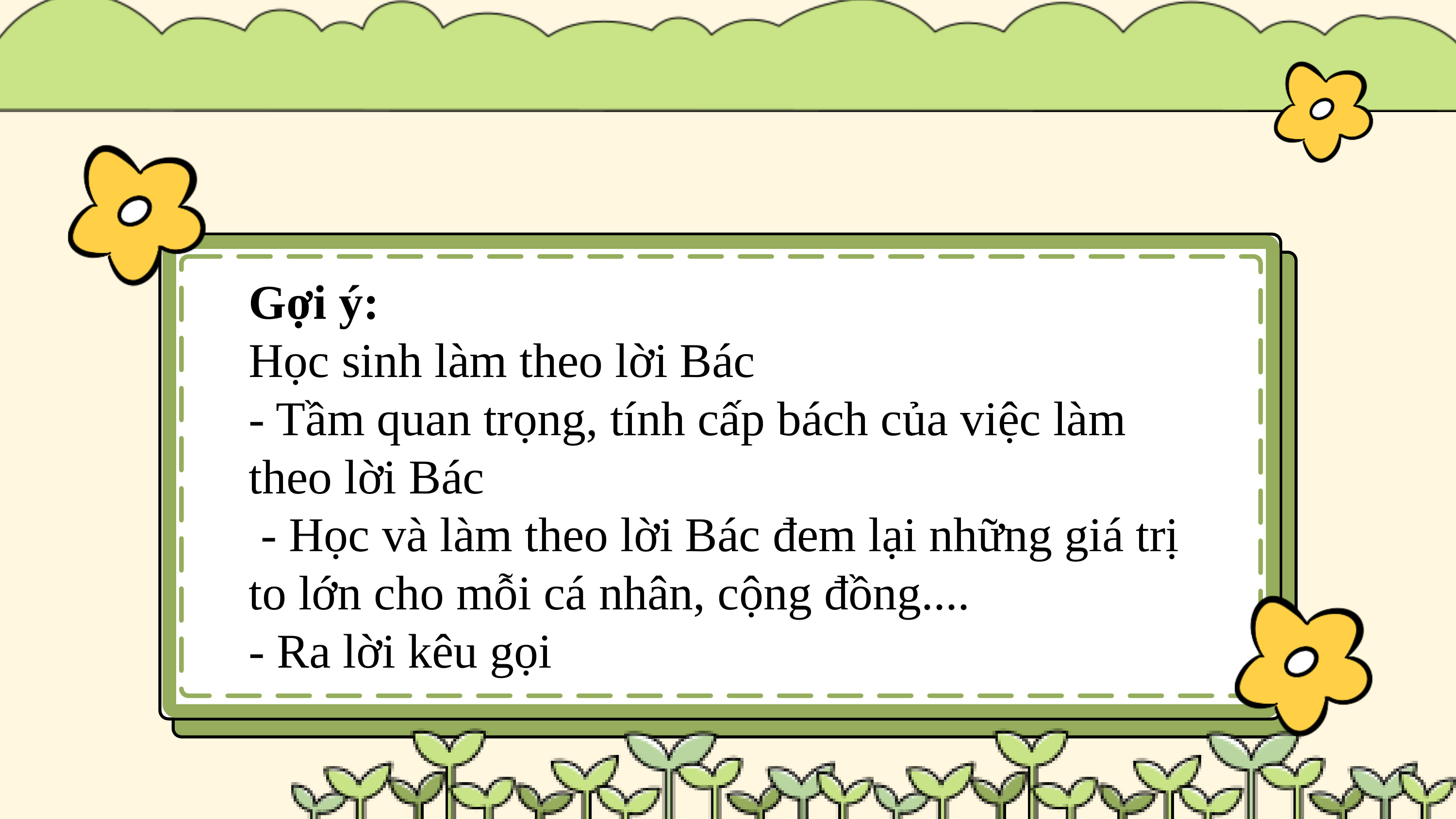

Gợi ý:
Học sinh làm theo lời Bác
- Tầm quan trọng, tính cấp bách của việc làm theo lời Bác
 - Học và làm theo lời Bác đem lại những giá trị to lớn cho mỗi cá nhân, cộng đồng....
- Ra lời kêu gọi